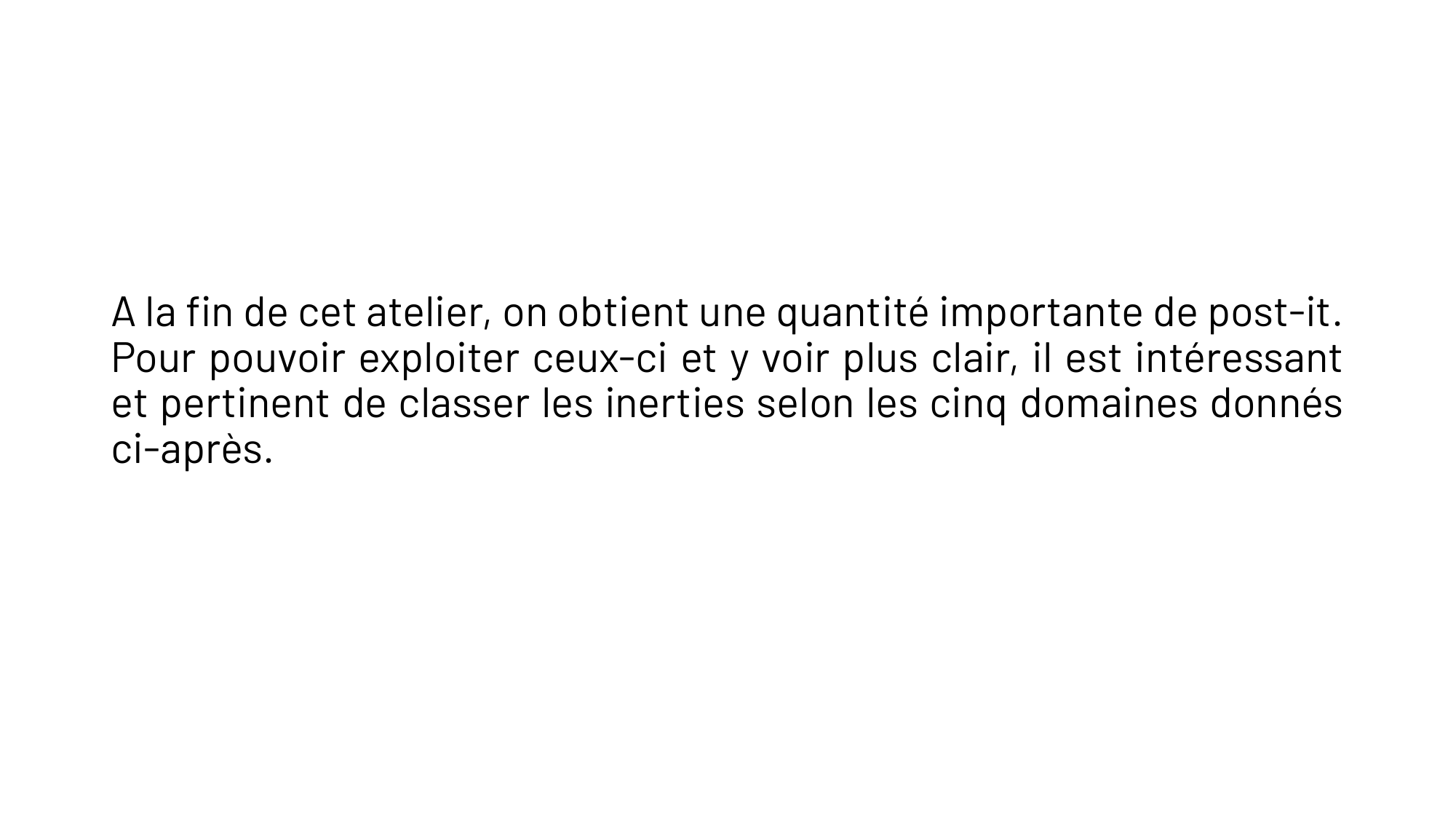

A la fin de cet atelier, on obtient une quantité importante de post-it. Pour pouvoir exploiter ceux-ci et y voir plus clair, il est intéressant et pertinent de classer les inerties selon les cinq domaines donnés ci-après.